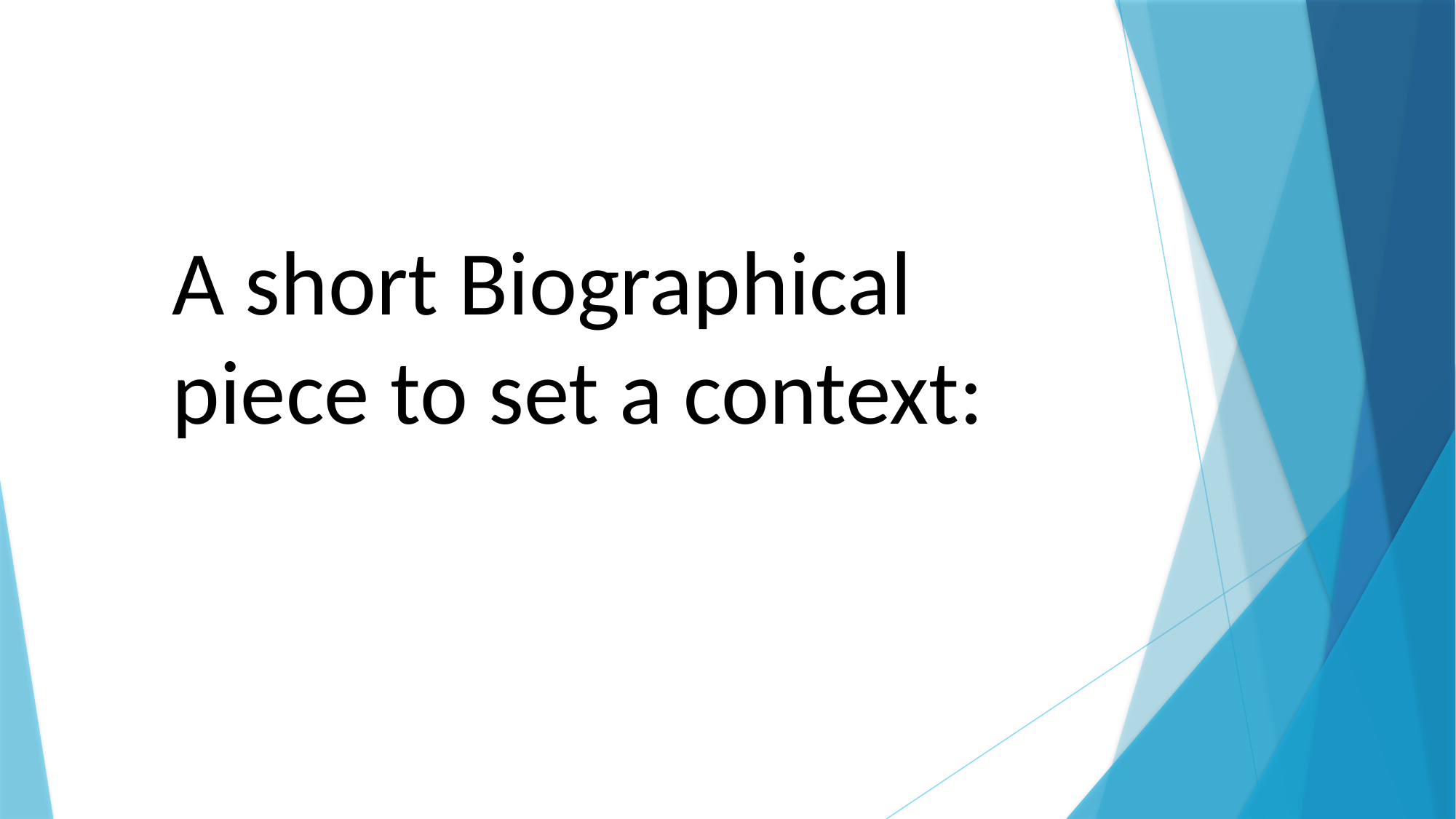

A short Biographical piece to set a context: